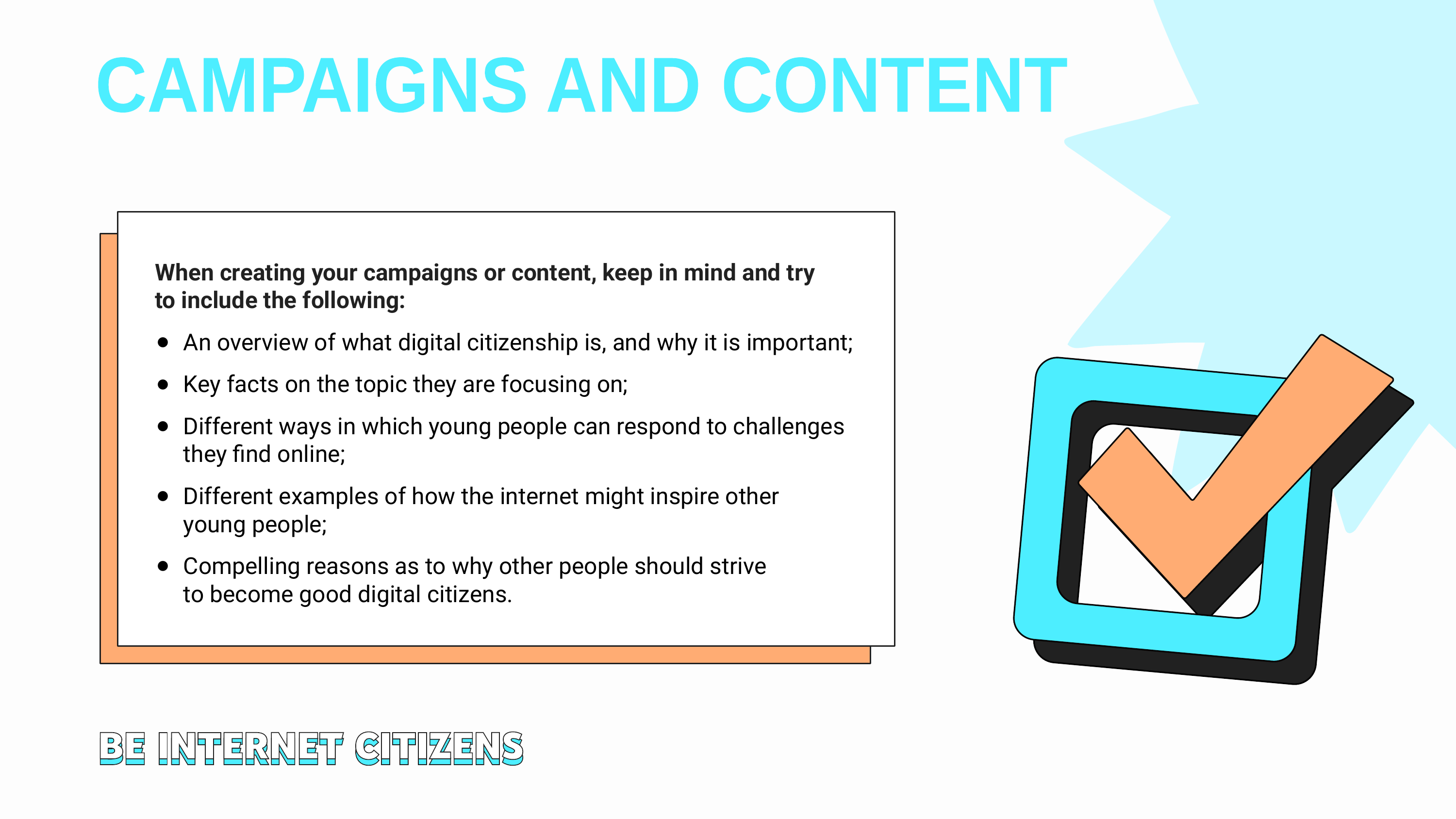

CAMPAIGNS AND CONTENT

When creating your campaigns or content, keep in mind and try
to include the following:
An overview of what digital citizenship is, and why it is important;
Key facts on the topic they are focusing on;
Different ways in which young people can respond to challenges they find online;
Different examples of how the internet might inspire other
young people;
Compelling reasons as to why other people should strive
to become good digital citizens.